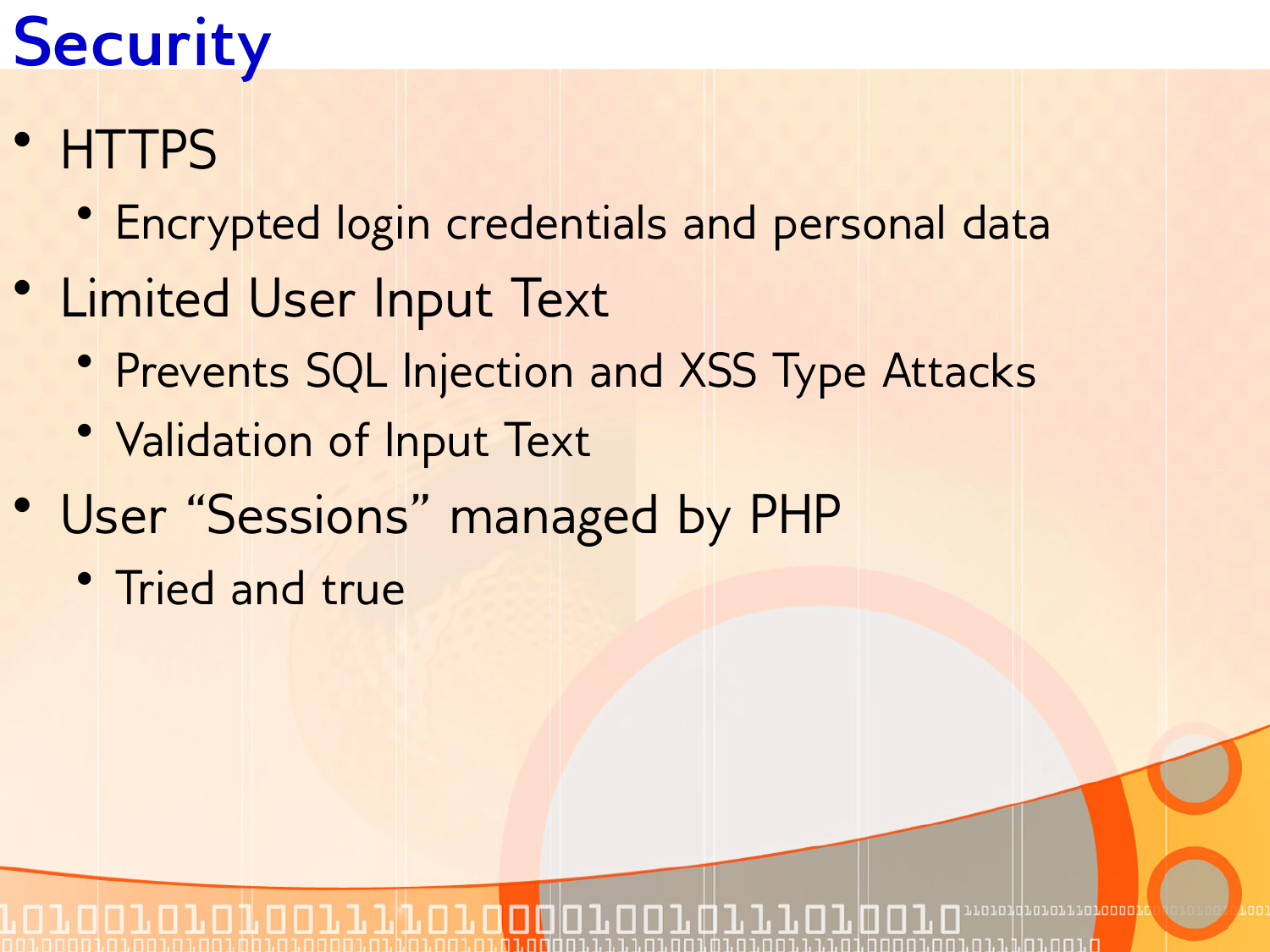

# Security
HTTPS
Encrypted login credentials and personal data
Limited User Input Text
Prevents SQL Injection and XSS Type Attacks
Validation of Input Text
User “Sessions” managed by PHP
Tried and true